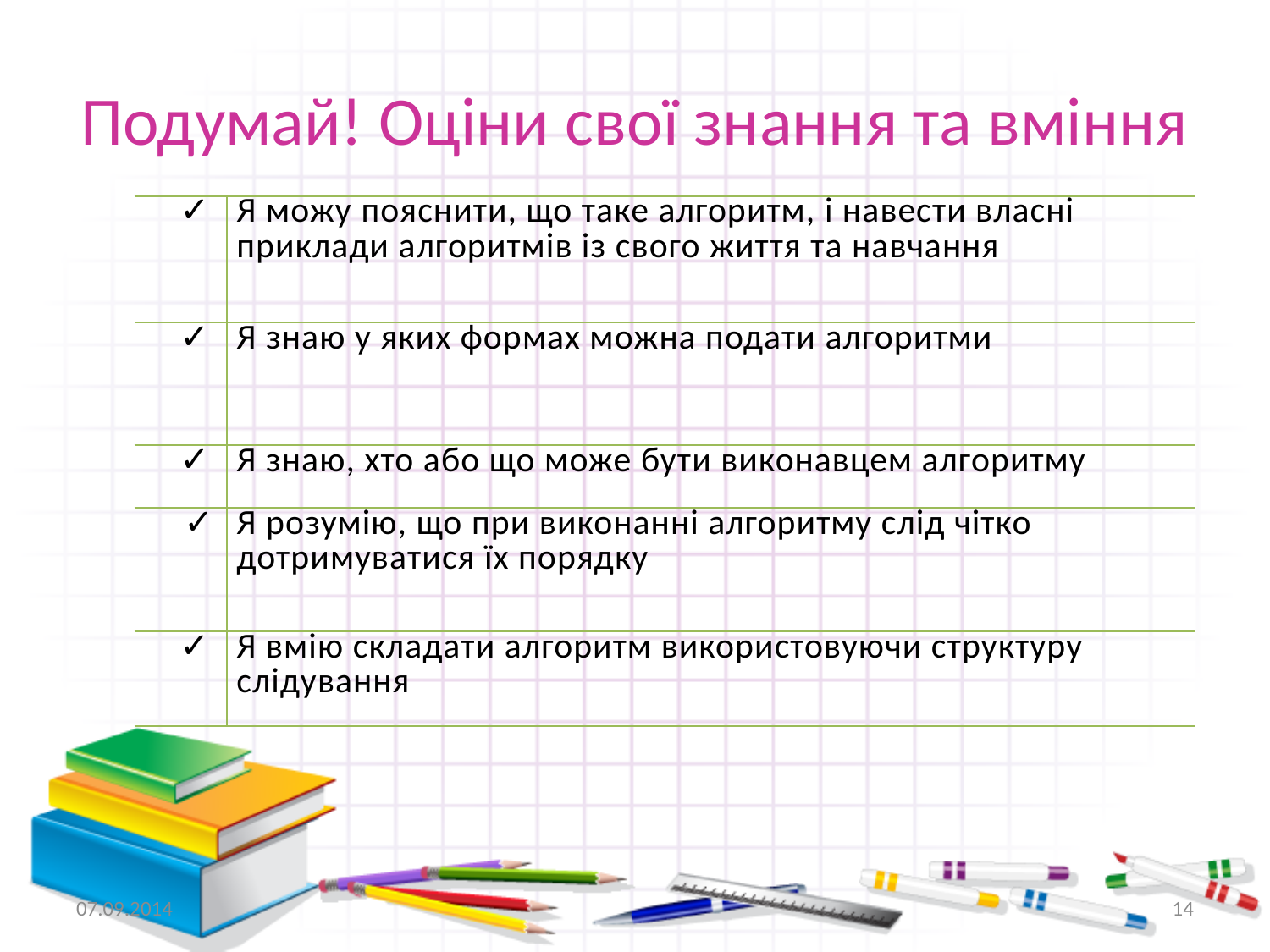

# Подумай! Оціни свої знання та вміння
| ✓ | Я можу пояснити, що таке алгоритм, і навести власні приклади алгоритмів із свого життя та навчання |
| --- | --- |
| ✓ | Я знаю у яких формах можна подати алгоритми |
| ✓ | Я знаю, хто або що може бути виконавцем алгоритму |
| ✓ | Я розумію, що при виконанні алгоритму слід чітко дотримуватися їх порядку |
| ✓ | Я вмію складати алгоритм використовуючи структуру слідування |
07.09.2014
14